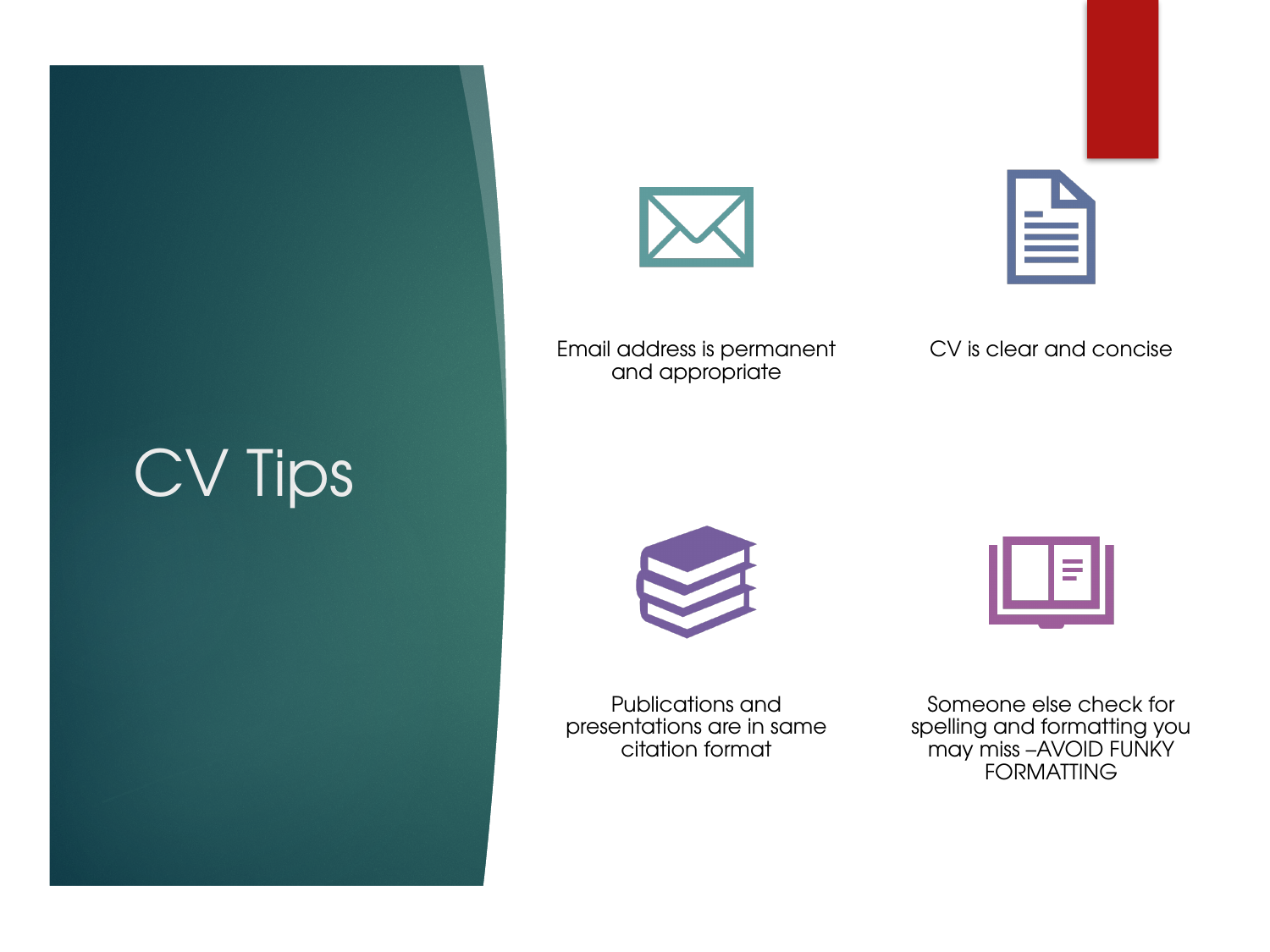

# CV Tips

Email address is permanent and appropriate

CV is clear and concise

Publications and presentations are in same citation format

Someone else check for spelling and formatting you may miss –AVOID FUNKY FORMATTING